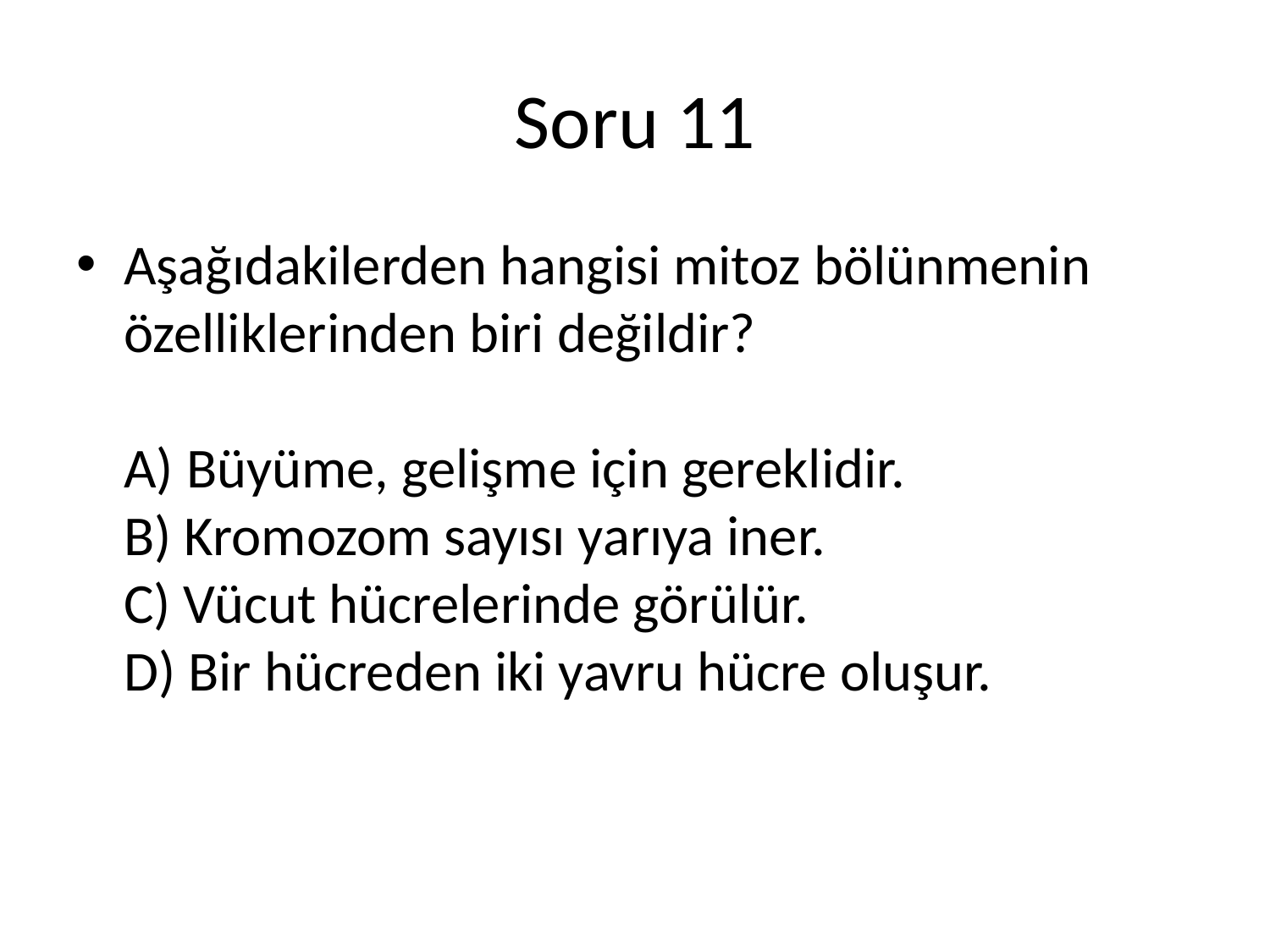

# Soru 11
Aşağıdakilerden hangisi mitoz bölünmenin özelliklerinden biri değildir?
A) Büyüme, gelişme için gereklidir.
B) Kromozom sayısı yarıya iner.
C) Vücut hücrelerinde görülür.
D) Bir hücreden iki yavru hücre oluşur.